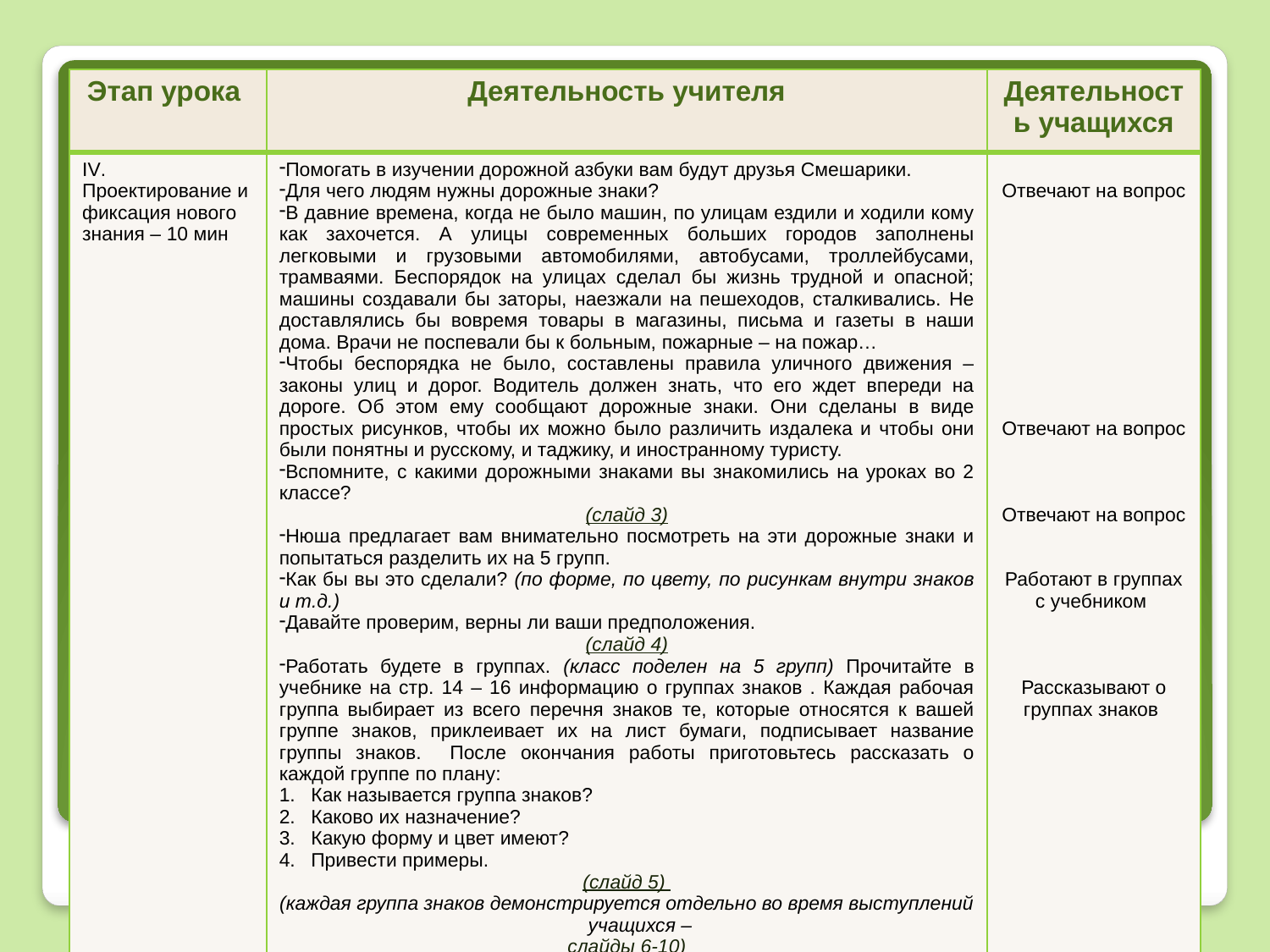

| Этап урока | Деятельность учителя | Деятельность учащихся |
| --- | --- | --- |
| IV. Проектирование и фиксация нового знания – 10 мин | Помогать в изучении дорожной азбуки вам будут друзья Смешарики. Для чего людям нужны дорожные знаки? В давние времена, когда не было машин, по улицам ездили и ходили кому как захочется. А улицы современных больших городов заполнены легковыми и грузовыми автомобилями, автобусами, троллейбусами, трамваями. Беспорядок на улицах сделал бы жизнь трудной и опасной; машины создавали бы заторы, наезжали на пешеходов, сталкивались. Не доставлялись бы вовремя товары в магазины, письма и газеты в наши дома. Врачи не поспевали бы к больным, пожарные – на пожар… Чтобы беспорядка не было, составлены правила уличного движения – законы улиц и дорог. Водитель должен знать, что его ждет впереди на дороге. Об этом ему сообщают дорожные знаки. Они сделаны в виде простых рисунков, чтобы их можно было различить издалека и чтобы они были понятны и русскому, и таджику, и иностранному туристу. Вспомните, с какими дорожными знаками вы знакомились на уроках во 2 классе? (слайд 3) Нюша предлагает вам внимательно посмотреть на эти дорожные знаки и попытаться разделить их на 5 групп. Как бы вы это сделали? (по форме, по цвету, по рисункам внутри знаков и т.д.) Давайте проверим, верны ли ваши предположения. (слайд 4) Работать будете в группах. (класс поделен на 5 групп) Прочитайте в учебнике на стр. 14 – 16 информацию о группах знаков . Каждая рабочая группа выбирает из всего перечня знаков те, которые относятся к вашей группе знаков, приклеивает их на лист бумаги, подписывает название группы знаков. После окончания работы приготовьтесь рассказать о каждой группе по плану: Как называется группа знаков? Каково их назначение? Какую форму и цвет имеют? Привести примеры. (слайд 5) (каждая группа знаков демонстрируется отдельно во время выступлений учащихся – слайды 6-10) | Отвечают на вопрос Отвечают на вопрос Отвечают на вопрос Работают в группах с учебником Рассказывают о группах знаков |
#